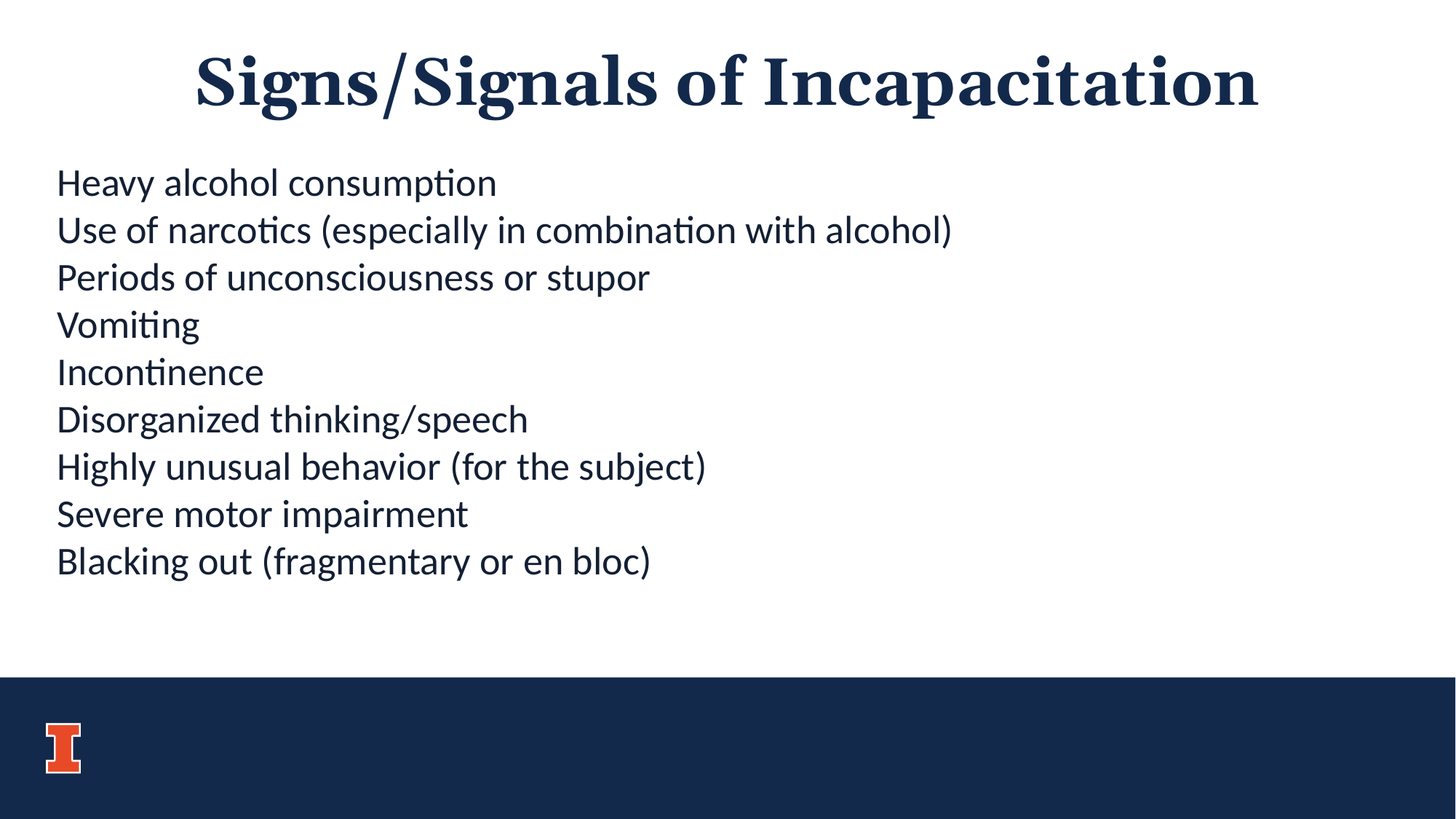

Signs/Signals of Incapacitation
Heavy alcohol consumption
Use of narcotics (especially in combination with alcohol)
Periods of unconsciousness or stupor
Vomiting
Incontinence
Disorganized thinking/speech
Highly unusual behavior (for the subject)
Severe motor impairment
Blacking out (fragmentary or en bloc)